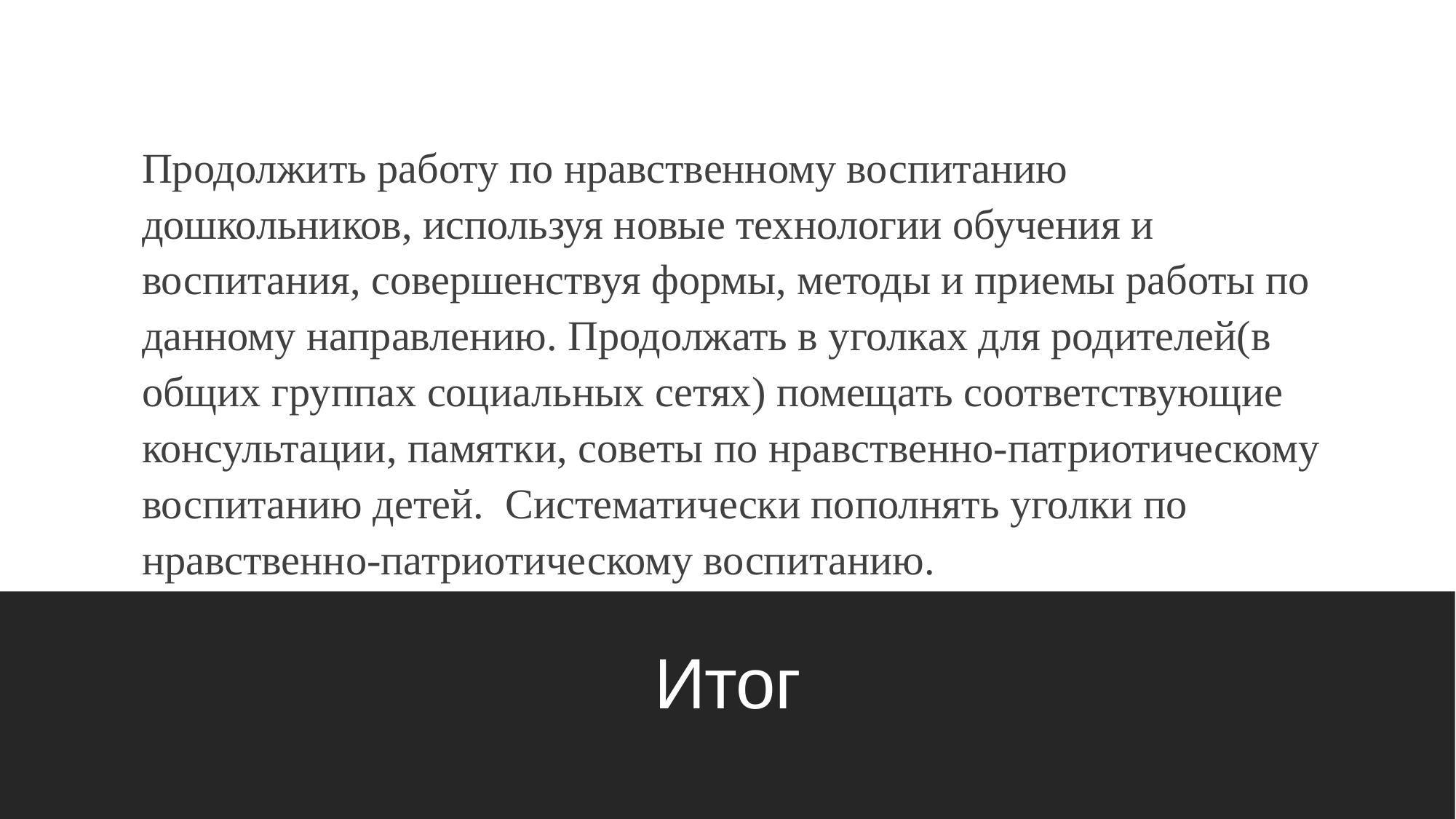

Продолжить работу по нравственному воспитанию дошкольников, используя новые технологии обучения и воспитания, совершенствуя формы, методы и приемы работы по данному направлению. Продолжать в уголках для родителей(в общих группах социальных сетях) помещать соответствующие консультации, памятки, советы по нравственно-патриотическому воспитанию детей.  Систематически пополнять уголки по нравственно-патриотическому воспитанию.

# Итог